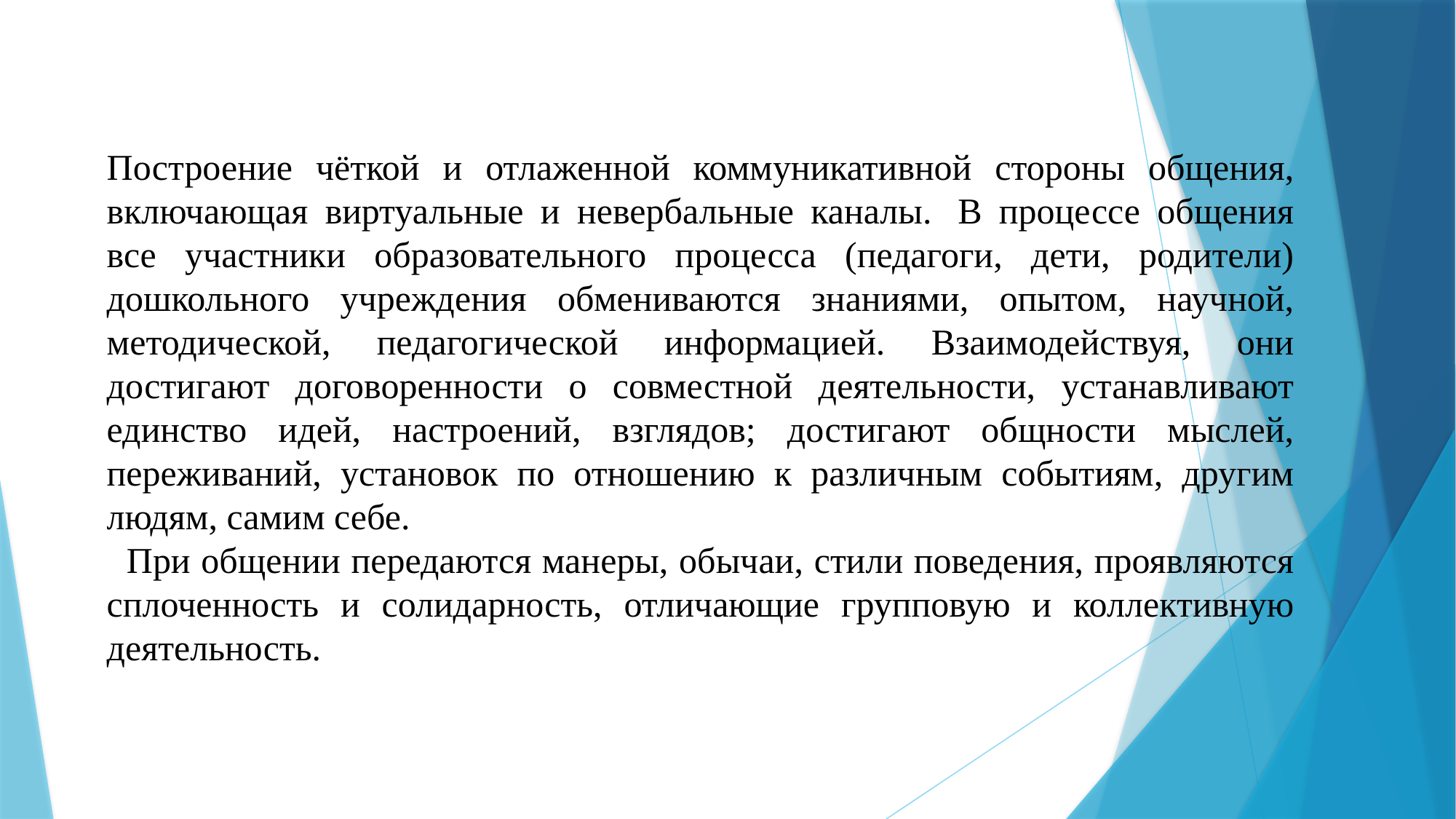

Построение чёткой и отлаженной коммуникативной стороны общения, включающая виртуальные и невербальные каналы.  В процессе общения все участники образовательного процесса (педагоги, дети, родители) дошкольного учреждения обмениваются знаниями, опытом, научной, методической, педагогической информацией. Взаимодействуя, они достигают договоренности о совместной деятельности, устанавливают единство идей, настроений, взглядов; достигают общности мыслей, переживаний, установок по отношению к различным событиям, другим людям, самим себе.
  При общении передаются манеры, обычаи, стили поведения, проявляются сплоченность и солидарность, отличающие групповую и коллективную деятельность.